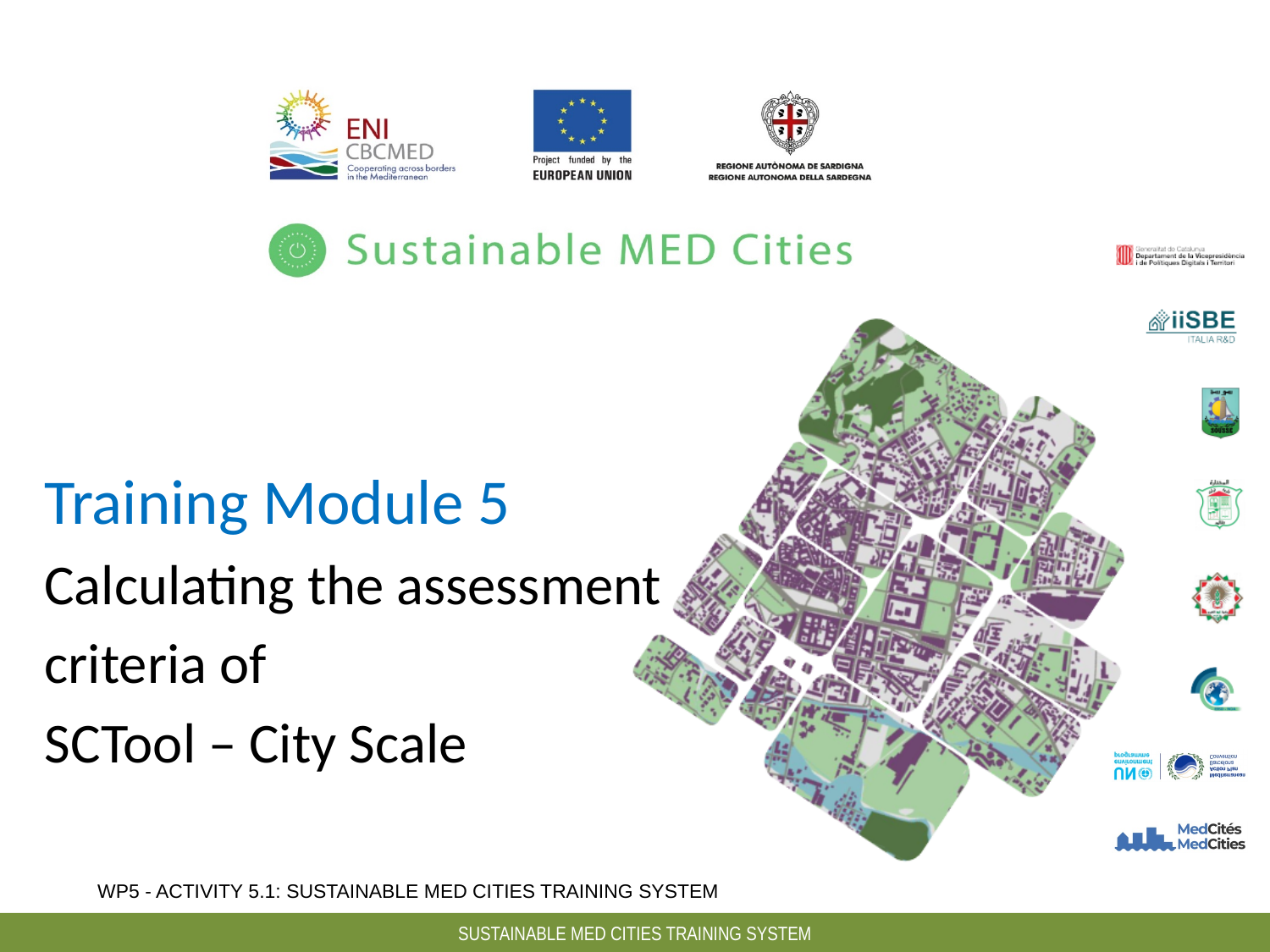

Training Module 5
Calculating the assessment
criteria of
SCTool – City Scale